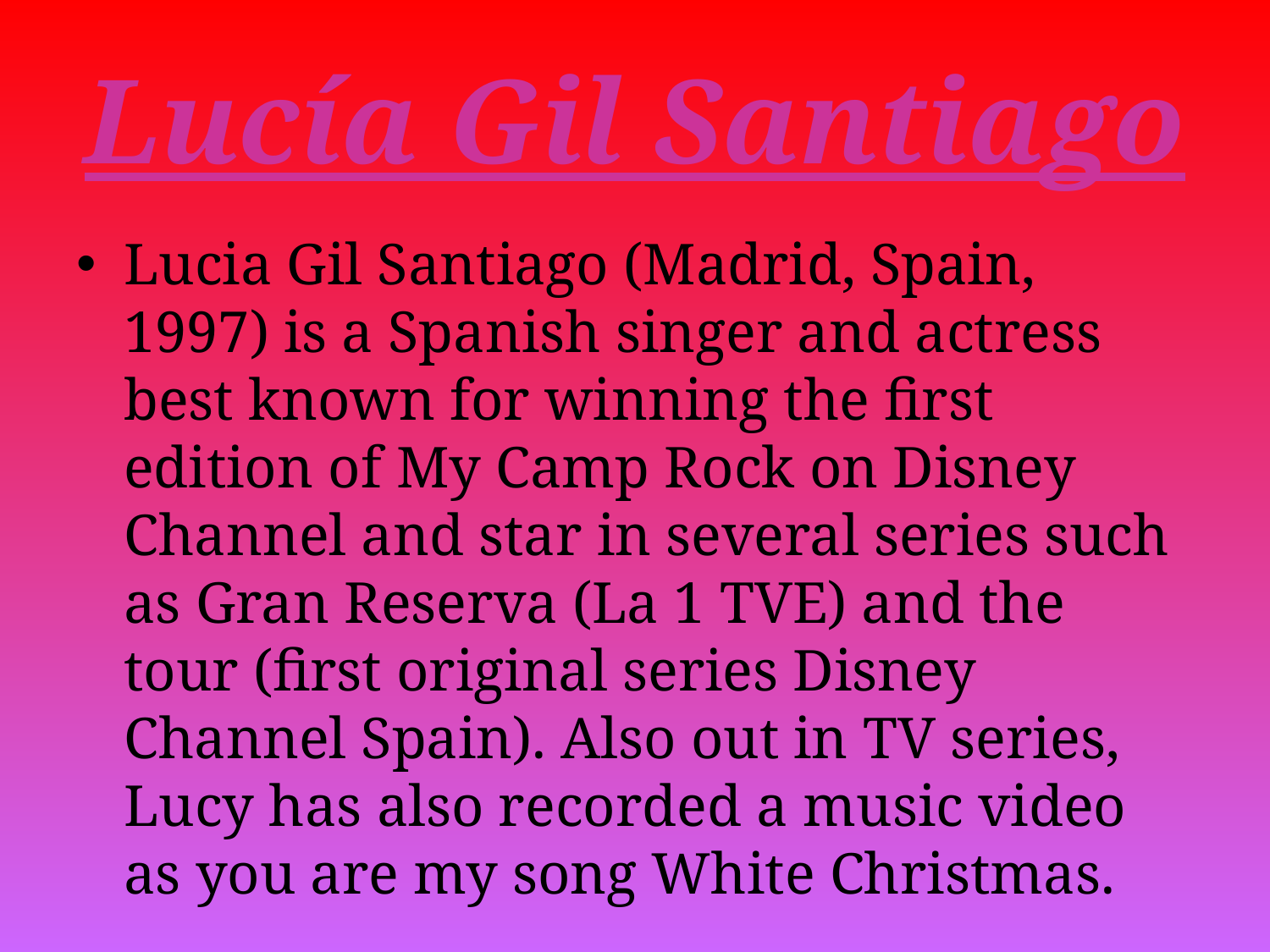

# Lucía Gil Santiago
Lucia Gil Santiago (Madrid, Spain, 1997) is a Spanish singer and actress best known for winning the first edition of My Camp Rock on Disney Channel and star in several series such as Gran Reserva (La 1 TVE) and the tour (first original series Disney Channel Spain). Also out in TV series, Lucy has also recorded a music video as you are my song White Christmas.